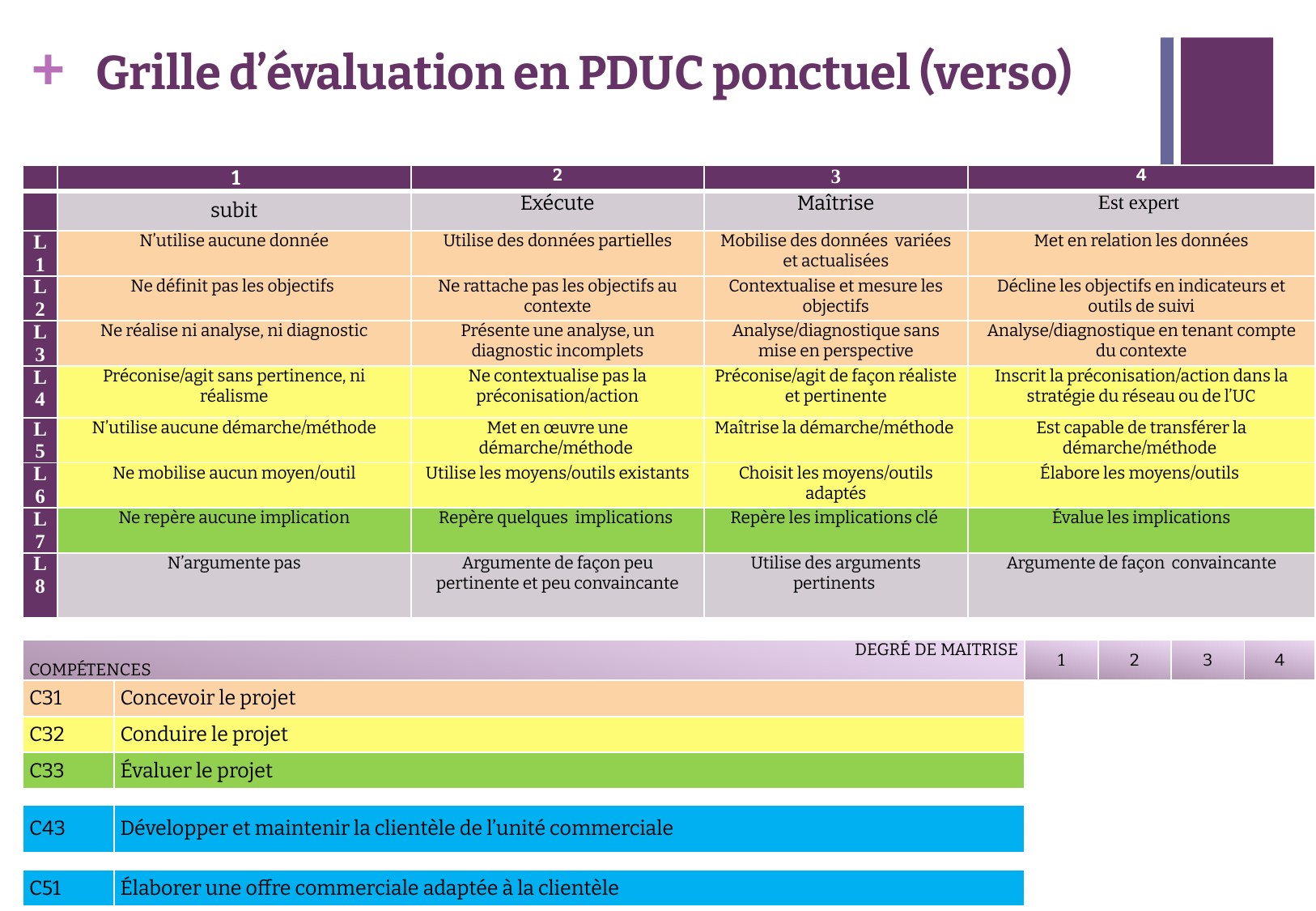

Grille d’évaluation en PDUC ponctuel (verso)
#
|  | 1 | 2 | 3 | 4 |
| --- | --- | --- | --- | --- |
|  | subit | Exécute | Maîtrise | Est expert |
| L1 | N’utilise aucune donnée | Utilise des données partielles | Mobilise des données variées et actualisées | Met en relation les données |
| L2 | Ne définit pas les objectifs | Ne rattache pas les objectifs au contexte | Contextualise et mesure les objectifs | Décline les objectifs en indicateurs et outils de suivi |
| L3 | Ne réalise ni analyse, ni diagnostic | Présente une analyse, un diagnostic incomplets | Analyse/diagnostique sans mise en perspective | Analyse/diagnostique en tenant compte du contexte |
| L4 | Préconise/agit sans pertinence, ni réalisme | Ne contextualise pas la préconisation/action | Préconise/agit de façon réaliste et pertinente | Inscrit la préconisation/action dans la stratégie du réseau ou de l’UC |
| L5 | N’utilise aucune démarche/méthode | Met en œuvre une démarche/méthode | Maîtrise la démarche/méthode | Est capable de transférer la démarche/méthode |
| L6 | Ne mobilise aucun moyen/outil | Utilise les moyens/outils existants | Choisit les moyens/outils adaptés | Élabore les moyens/outils |
| L7 | Ne repère aucune implication | Repère quelques implications | Repère les implications clé | Évalue les implications |
| L8 | N’argumente pas | Argumente de façon peu pertinente et peu convaincante | Utilise des arguments pertinents | Argumente de façon convaincante |

| Degré de maitrise compétences |  | 1 | 2 | 3 | 4 |
| --- | --- | --- | --- | --- | --- |
| C31 | Concevoir le projet |  |  |  |  |
| C32 | Conduire le projet |  |  |  |  |
| C33 | Évaluer le projet |  |  |  |  |
|  |  |  |  |  |  |
| C43 | Développer et maintenir la clientèle de l’unité commerciale |  |  |  |  |
|  |  |  |  |  |  |
| C51 | Élaborer une offre commerciale adaptée à la clientèle |  |  |  |  |